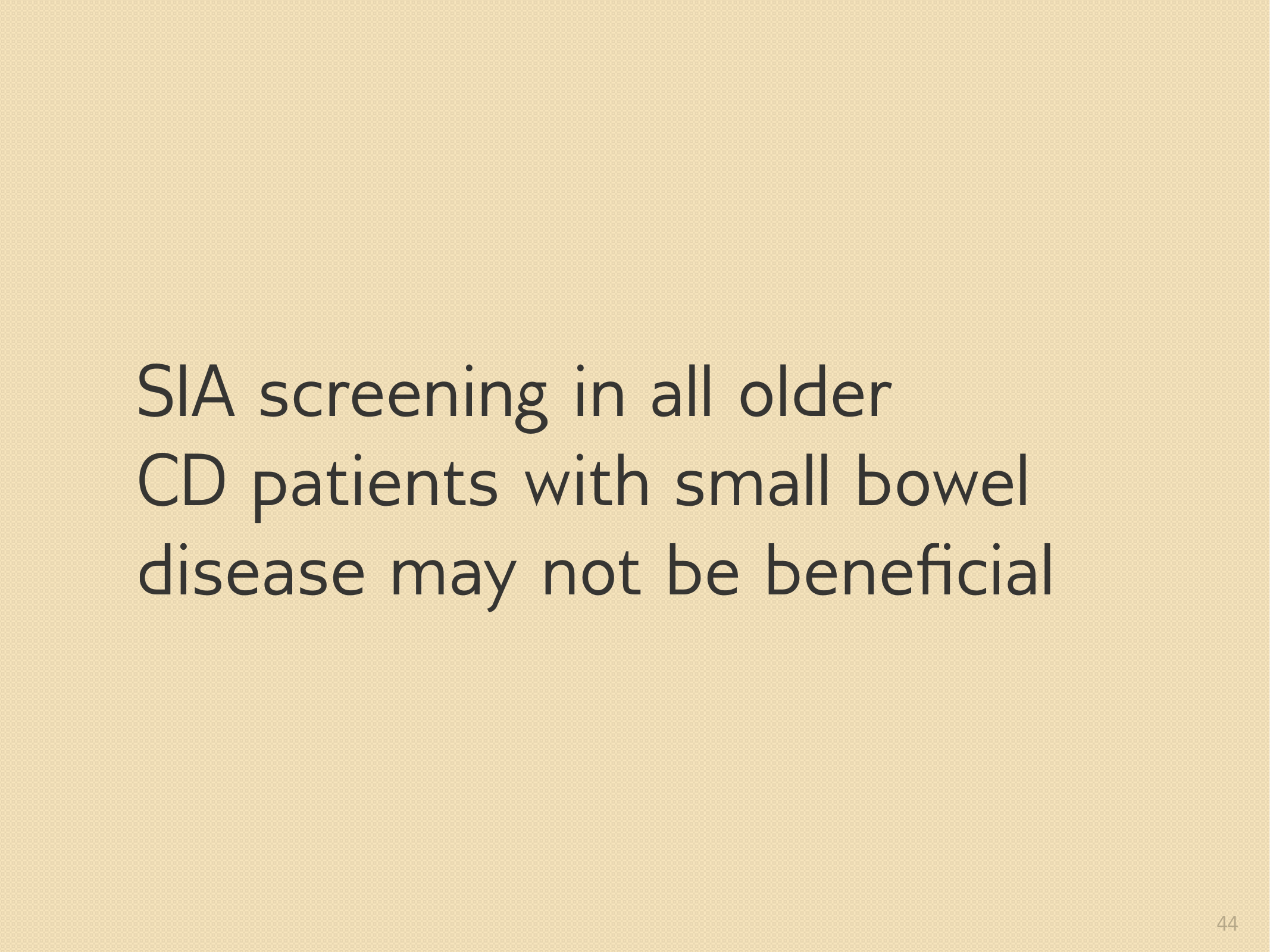

# SIA screening in all older CD patients with small bowel disease may not be beneficial
44